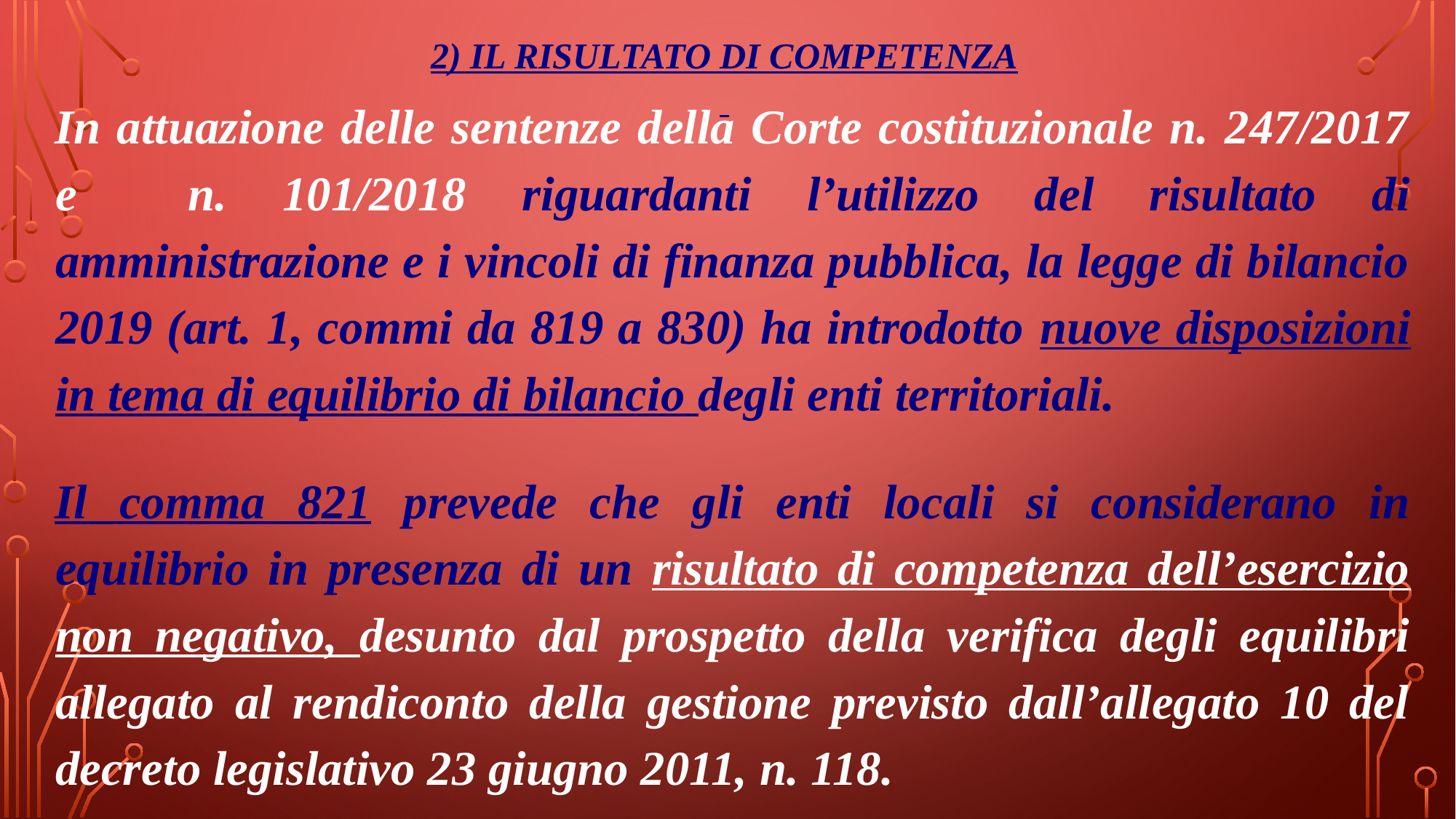

2) IL RISULTATO DI COMPETENZA

In attuazione delle sentenze della Corte costituzionale n. 247/2017 e  n. 101/2018 riguardanti l’utilizzo del risultato di amministrazione e i vincoli di finanza pubblica, la legge di bilancio 2019 (art. 1, commi da 819 a 830) ha introdotto nuove disposizioni in tema di equilibrio di bilancio degli enti territoriali.

Il comma 821 prevede che gli enti locali si considerano in equilibrio in presenza di un risultato di competenza dell’esercizio non negativo, desunto dal prospetto della verifica degli equilibri allegato al rendiconto della gestione previsto dall’allegato 10 del decreto legislativo 23 giugno 2011, n. 118.